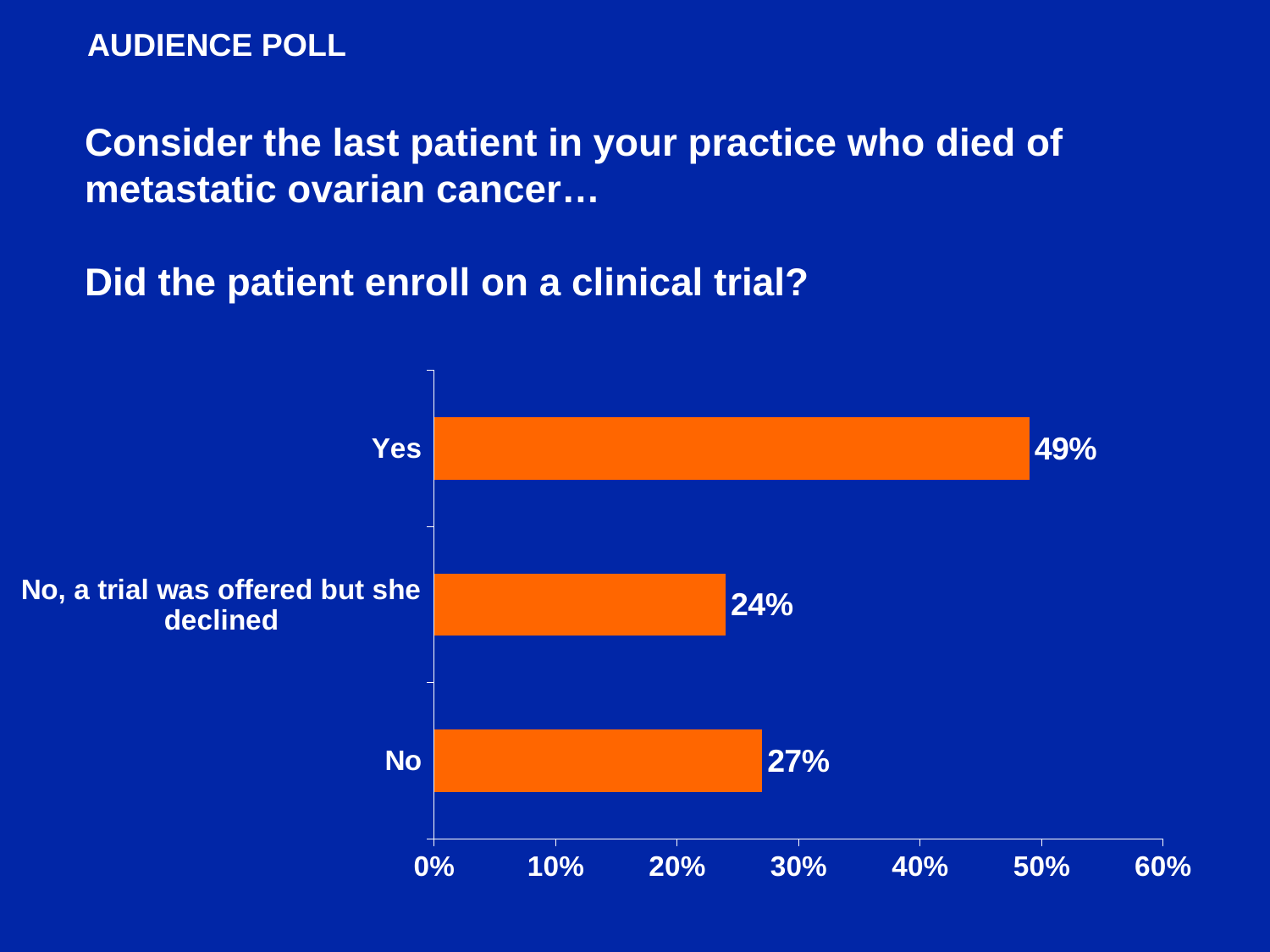

AUDIENCE POLL
Consider the last patient in your practice who died of metastatic ovarian cancer…

Did the patient enroll on a clinical trial?

### Chart

| Category | Series 1 |
|---|---|
| No | 0.27 |
| No, a trial was offered but she declined | 0.24 |
| Yes | 0.49 |